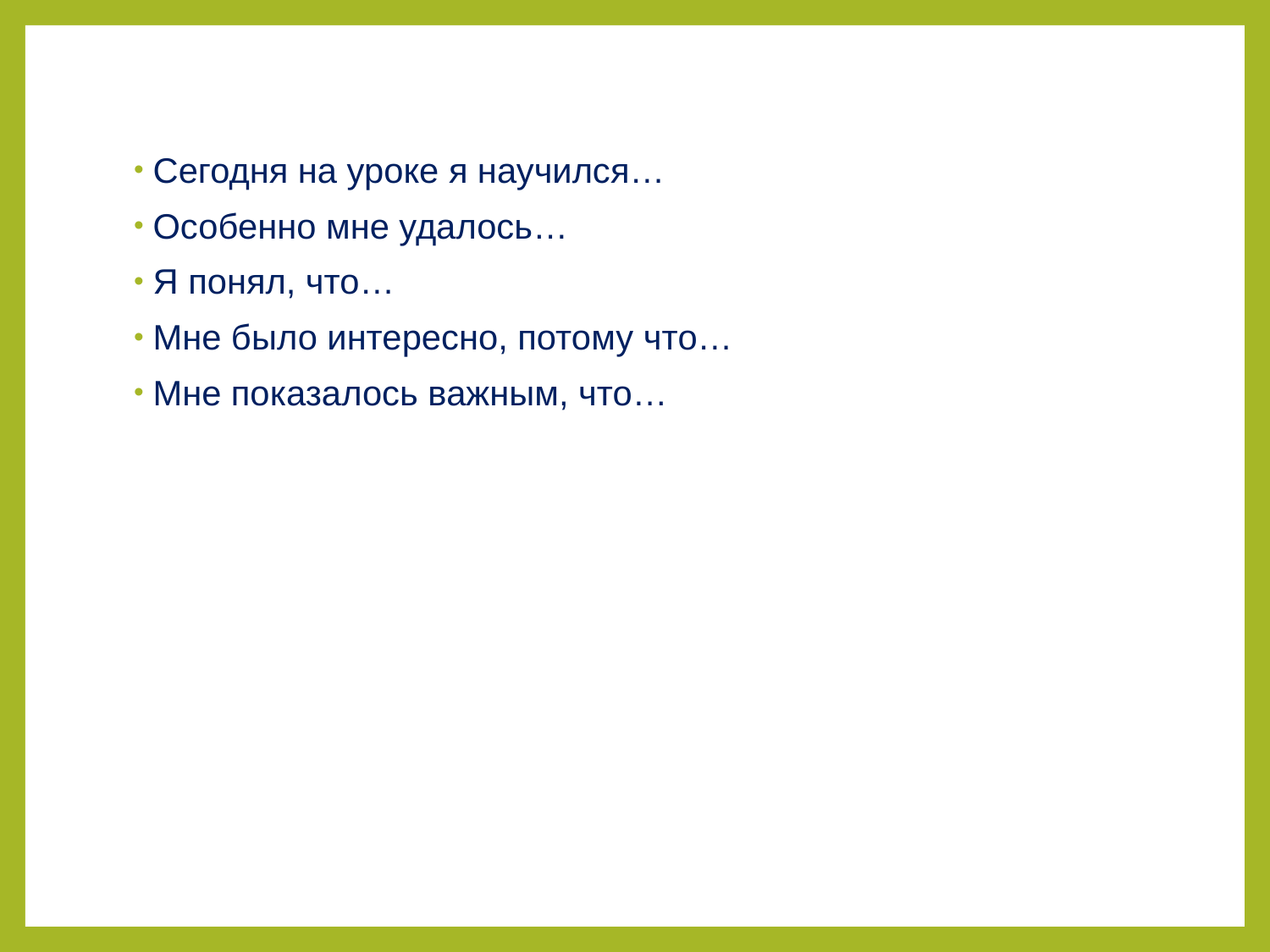

#
Сегодня на уроке я научился…
Особенно мне удалось…
Я понял, что…
Мне было интересно, потому что…
Мне показалось важным, что…